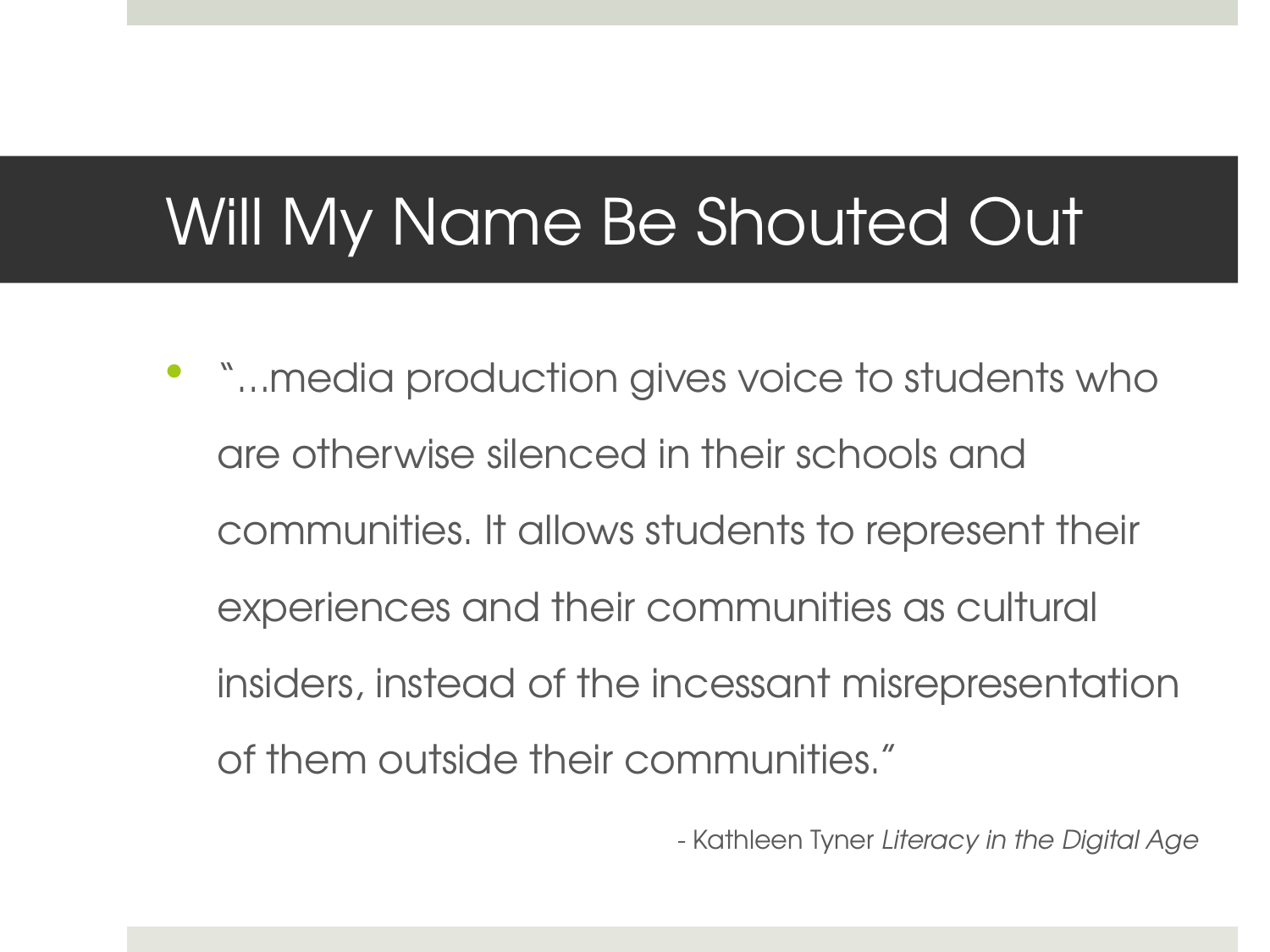

# Will My Name Be Shouted Out
“…media production gives voice to students who are otherwise silenced in their schools and communities. It allows students to represent their experiences and their communities as cultural insiders, instead of the incessant misrepresentation of them outside their communities.”
- Kathleen Tyner Literacy in the Digital Age